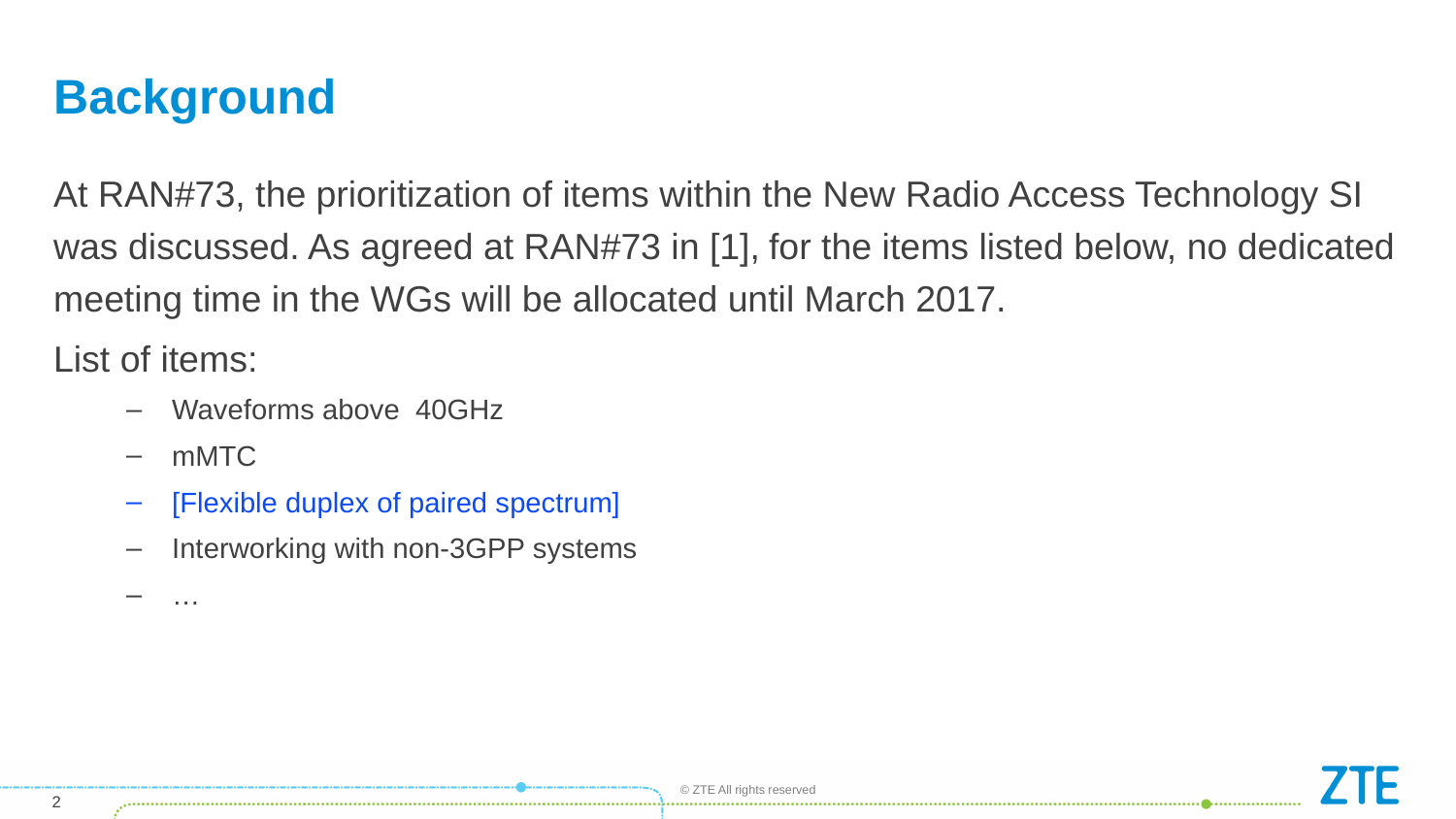

# Background
At RAN#73, the prioritization of items within the New Radio Access Technology SI was discussed. As agreed at RAN#73 in [1], for the items listed below, no dedicated meeting time in the WGs will be allocated until March 2017.
List of items:
Waveforms above  40GHz
mMTC
[Flexible duplex of paired spectrum]
Interworking with non-3GPP systems
…